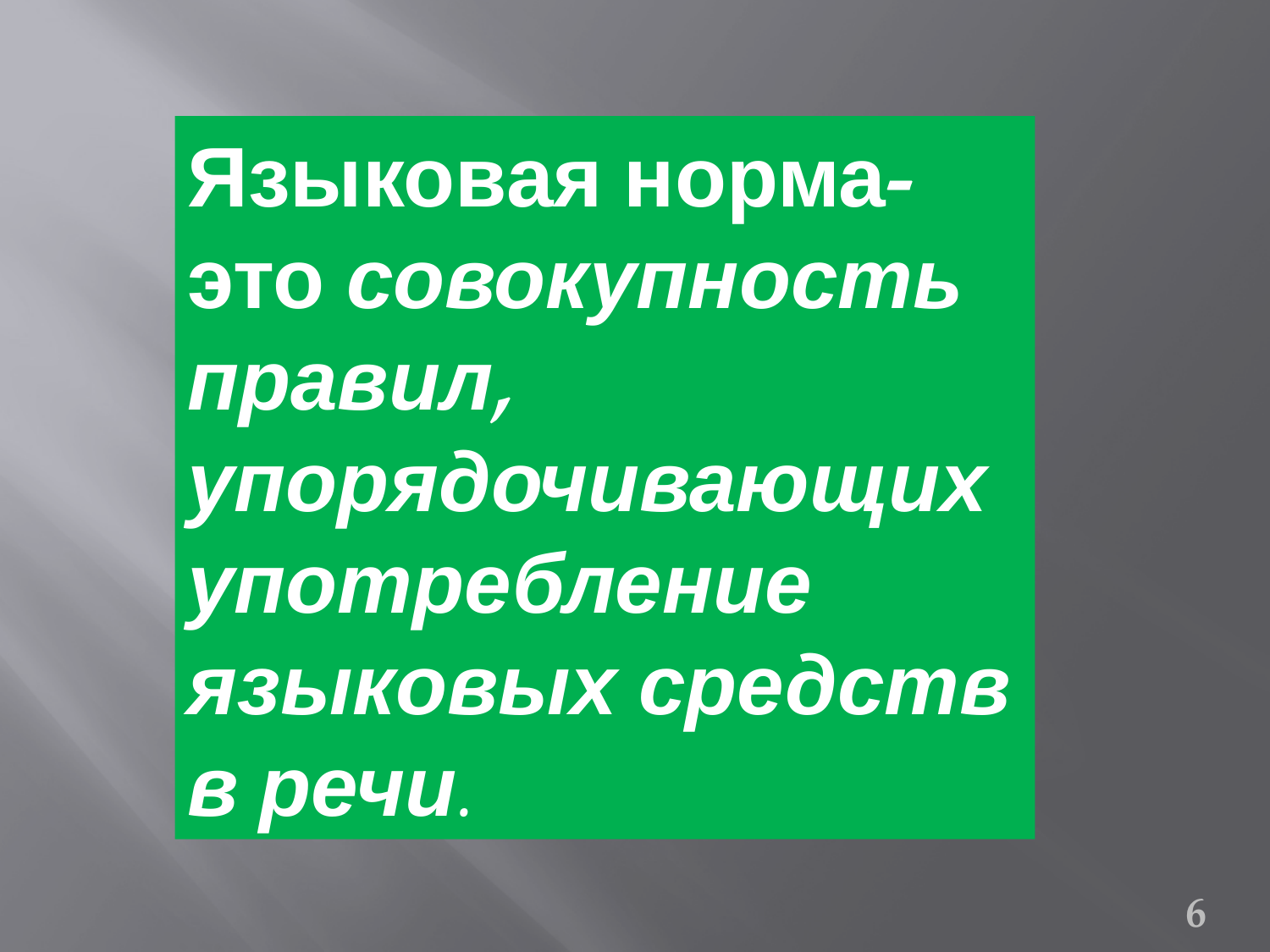

Языковая норма- это совокупность правил, упорядочивающих употребление языковых средств в речи.

6